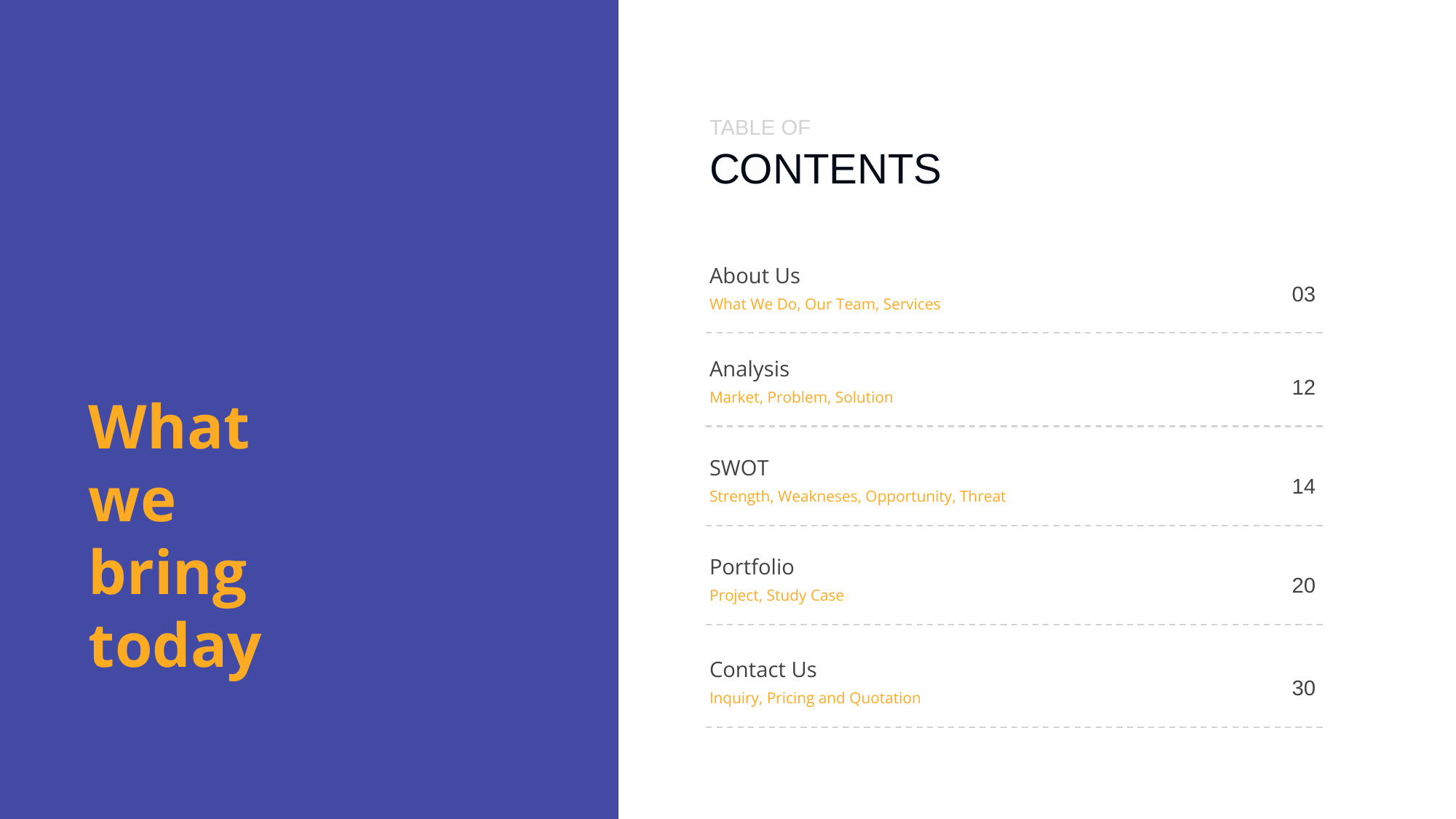

TABLE OF
CONTENTS
About Us
03
What We Do, Our Team, Services
Analysis
12
Market, Problem, Solution
What we bring today
SWOT
14
Strength, Weakneses, Opportunity, Threat
Portfolio
20
Project, Study Case
Contact Us
30
Inquiry, Pricing and Quotation